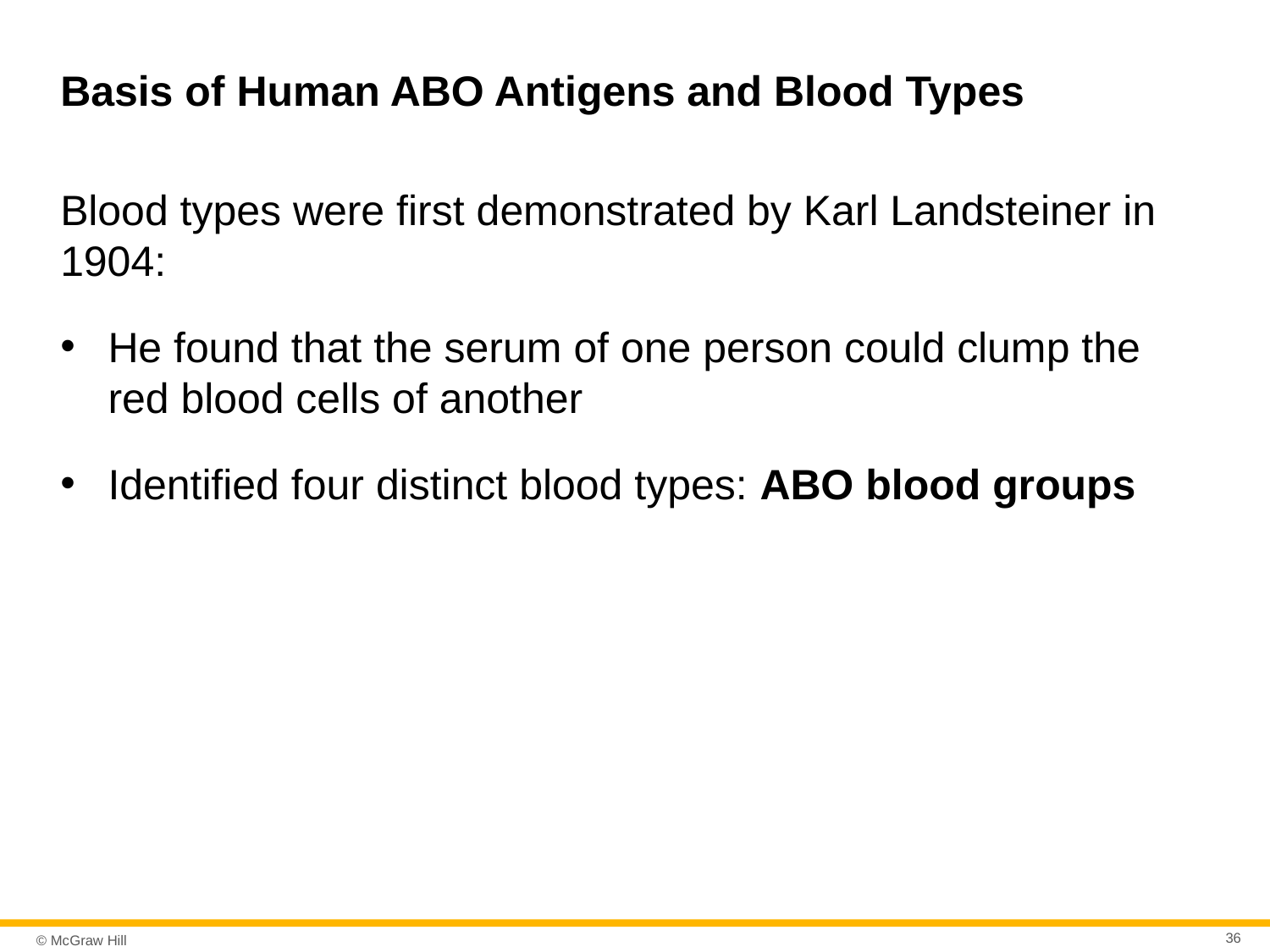

# Basis of Human ABO Antigens and Blood Types
Blood types were first demonstrated by Karl Landsteiner in 1904:
He found that the serum of one person could clump the red blood cells of another
Identified four distinct blood types: ABO blood groups